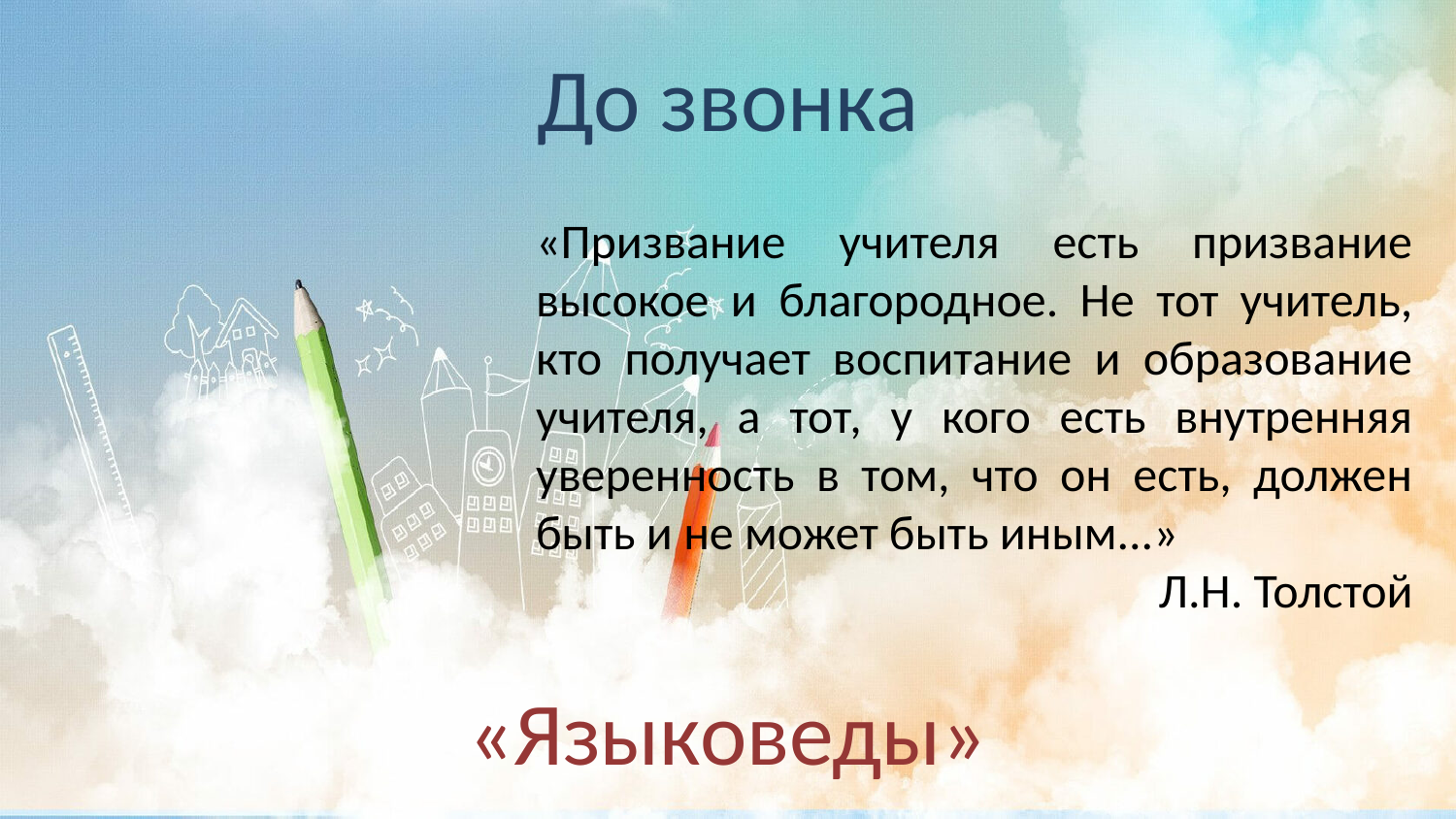

До звонка
«Призвание учителя есть призвание высокое и благородное. Не тот учитель, кто получает воспитание и образование учителя, а тот, у кого есть внутренняя уверенность в том, что он есть, должен быть и не может быть иным...»
		Л.Н. Толстой
# «Языковеды»